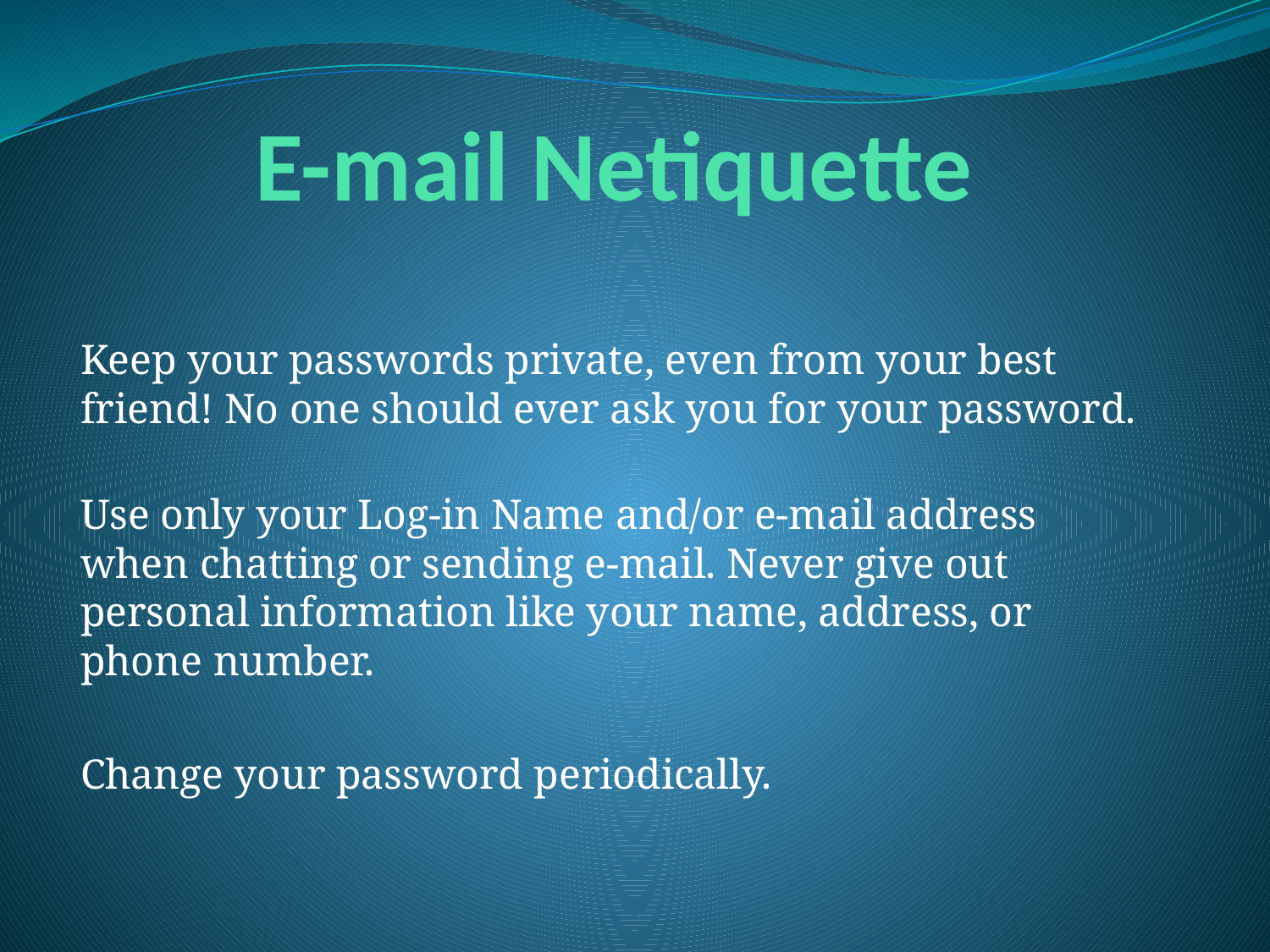

# E-mail Netiquette
Keep your passwords private, even from your best friend! No one should ever ask you for your password.
Use only your Log-in Name and/or e-mail address when chatting or sending e-mail. Never give out personal information like your name, address, or phone number.

Change your password periodically.